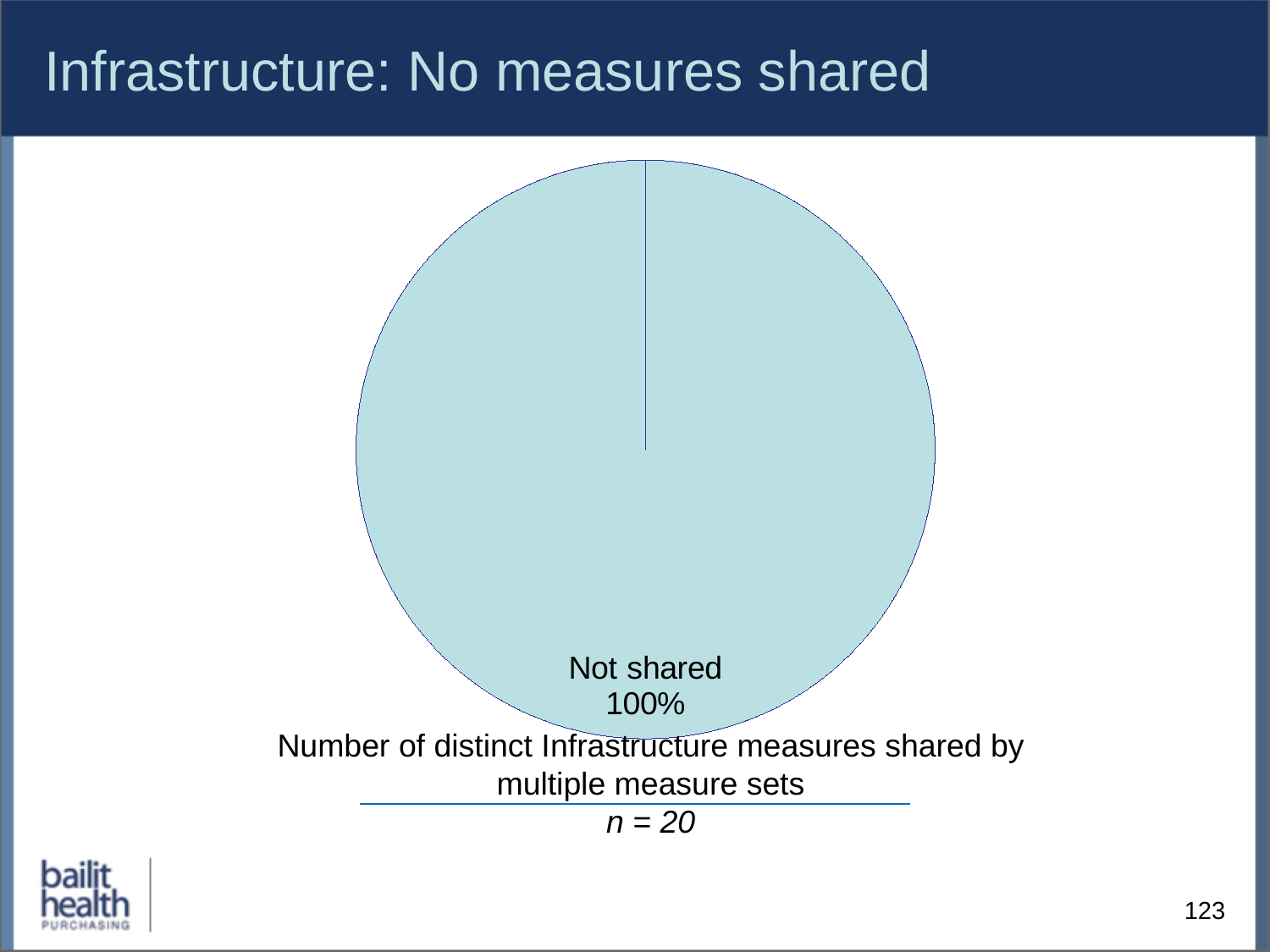

# Infrastructure: No measures shared

### Chart

| Category | Column1 |
|---|---|
| Not shared | 20.0 |
| Shared | 0.0 |
Number of distinct Infrastructure measures shared by multiple measure sets
n = 20
123